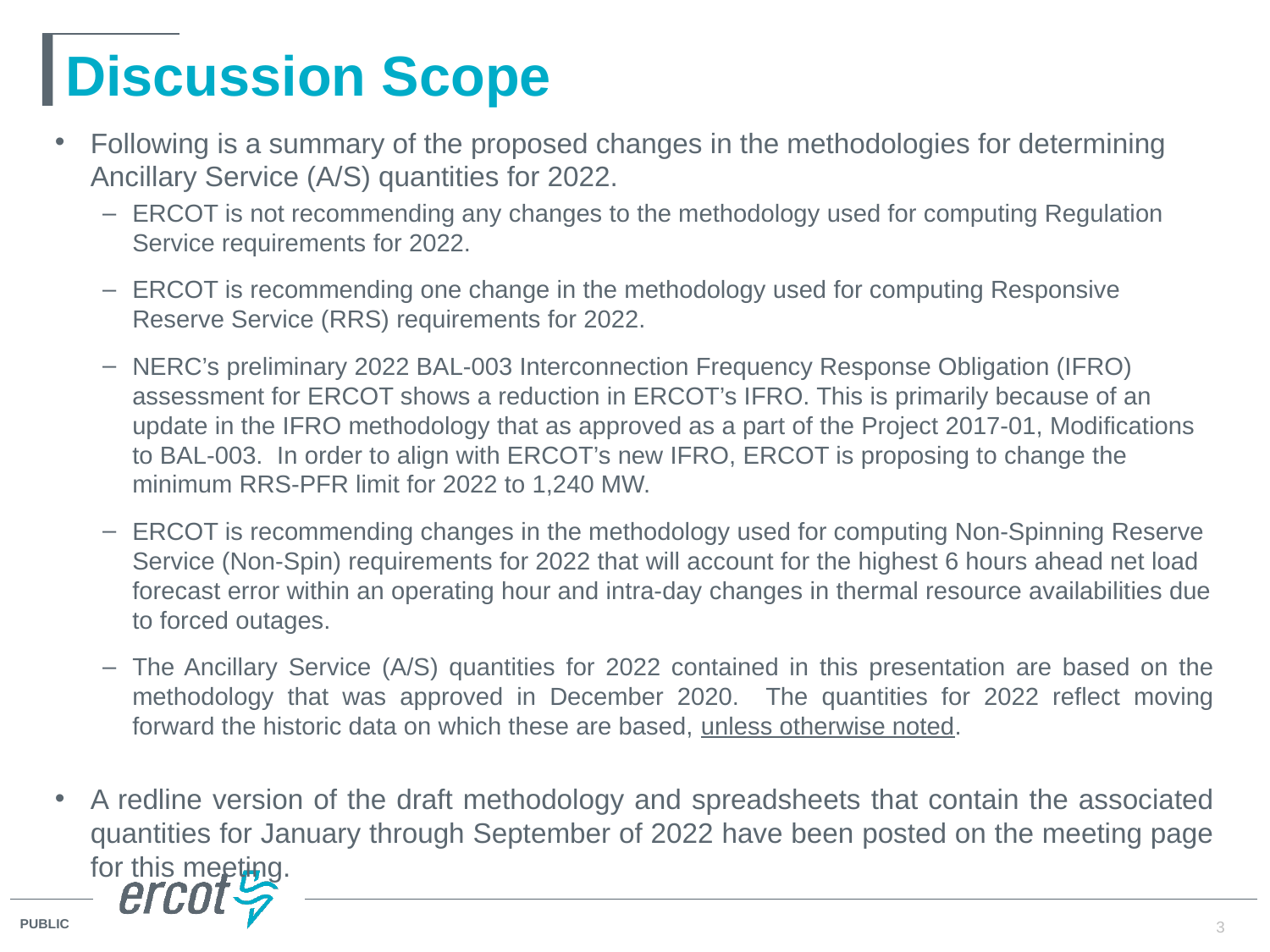

# Discussion Scope
Following is a summary of the proposed changes in the methodologies for determining Ancillary Service (A/S) quantities for 2022.
ERCOT is not recommending any changes to the methodology used for computing Regulation Service requirements for 2022.

ERCOT is recommending one change in the methodology used for computing Responsive Reserve Service (RRS) requirements for 2022.

NERC’s preliminary 2022 BAL-003 Interconnection Frequency Response Obligation (IFRO) assessment for ERCOT shows a reduction in ERCOT’s IFRO. This is primarily because of an update in the IFRO methodology that as approved as a part of the Project 2017-01, Modifications to BAL-003.  In order to align with ERCOT’s new IFRO, ERCOT is proposing to change the minimum RRS-PFR limit for 2022 to 1,240 MW.

ERCOT is recommending changes in the methodology used for computing Non-Spinning Reserve Service (Non-Spin) requirements for 2022 that will account for the highest 6 hours ahead net load forecast error within an operating hour and intra-day changes in thermal resource availabilities due to forced outages.

The Ancillary Service (A/S) quantities for 2022 contained in this presentation are based on the methodology that was approved in December 2020.  The quantities for 2022 reflect moving forward the historic data on which these are based, unless otherwise noted.

A redline version of the draft methodology and spreadsheets that contain the associated quantities for January through September of 2022 have been posted on the meeting page for this meeting.
3